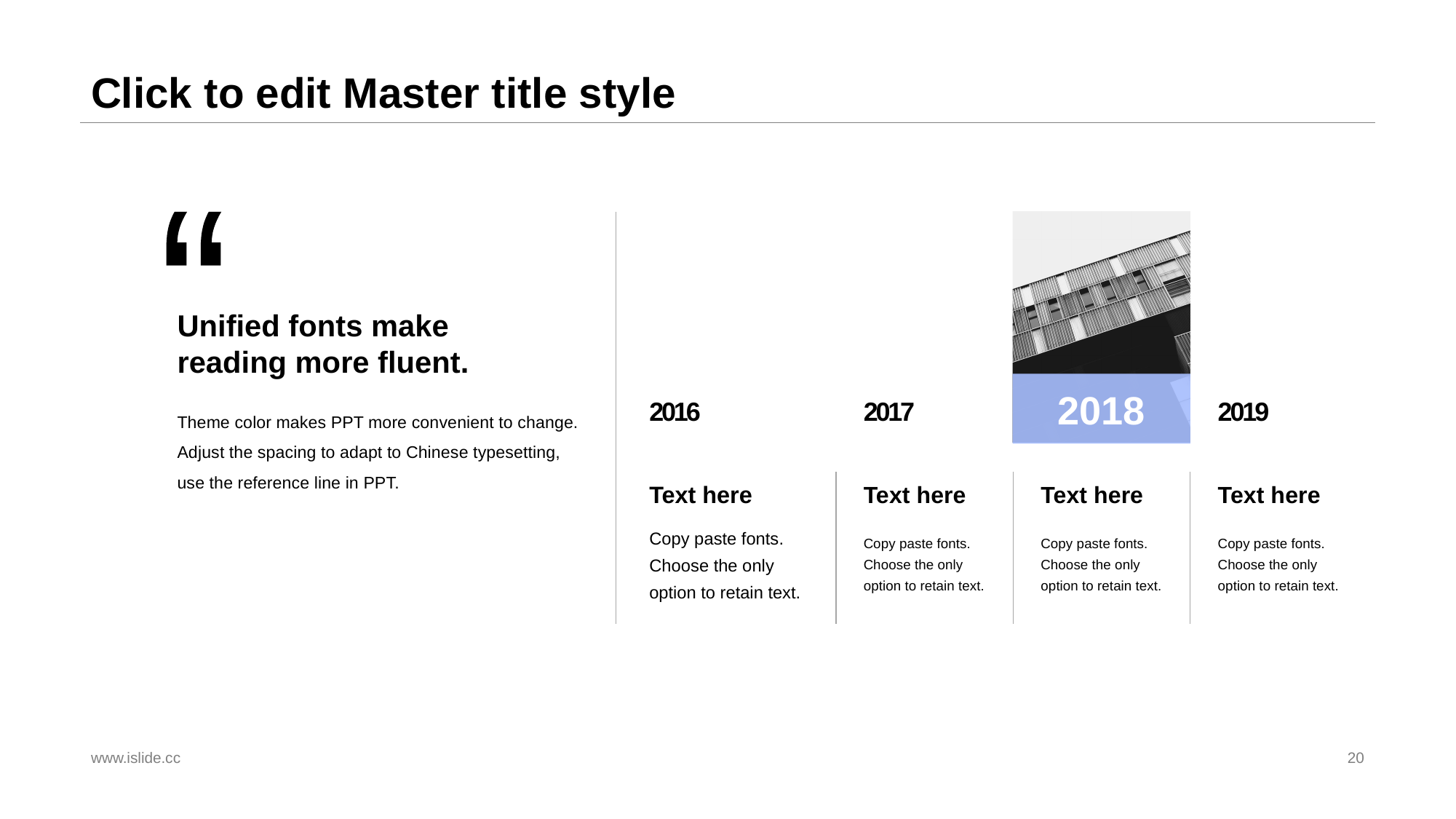

# Click to edit Master title style
“

Unified fonts make
reading more fluent.
2018
Theme color makes PPT more convenient to change.
Adjust the spacing to adapt to Chinese typesetting, use the reference line in PPT.
2016
2017
2019
Text here
Text here
Text here
Text here
Copy paste fonts. Choose the only option to retain text.
Copy paste fonts. Choose the only option to retain text.
Copy paste fonts. Choose the only option to retain text.
Copy paste fonts. Choose the only option to retain text.
www.islide.cc
20